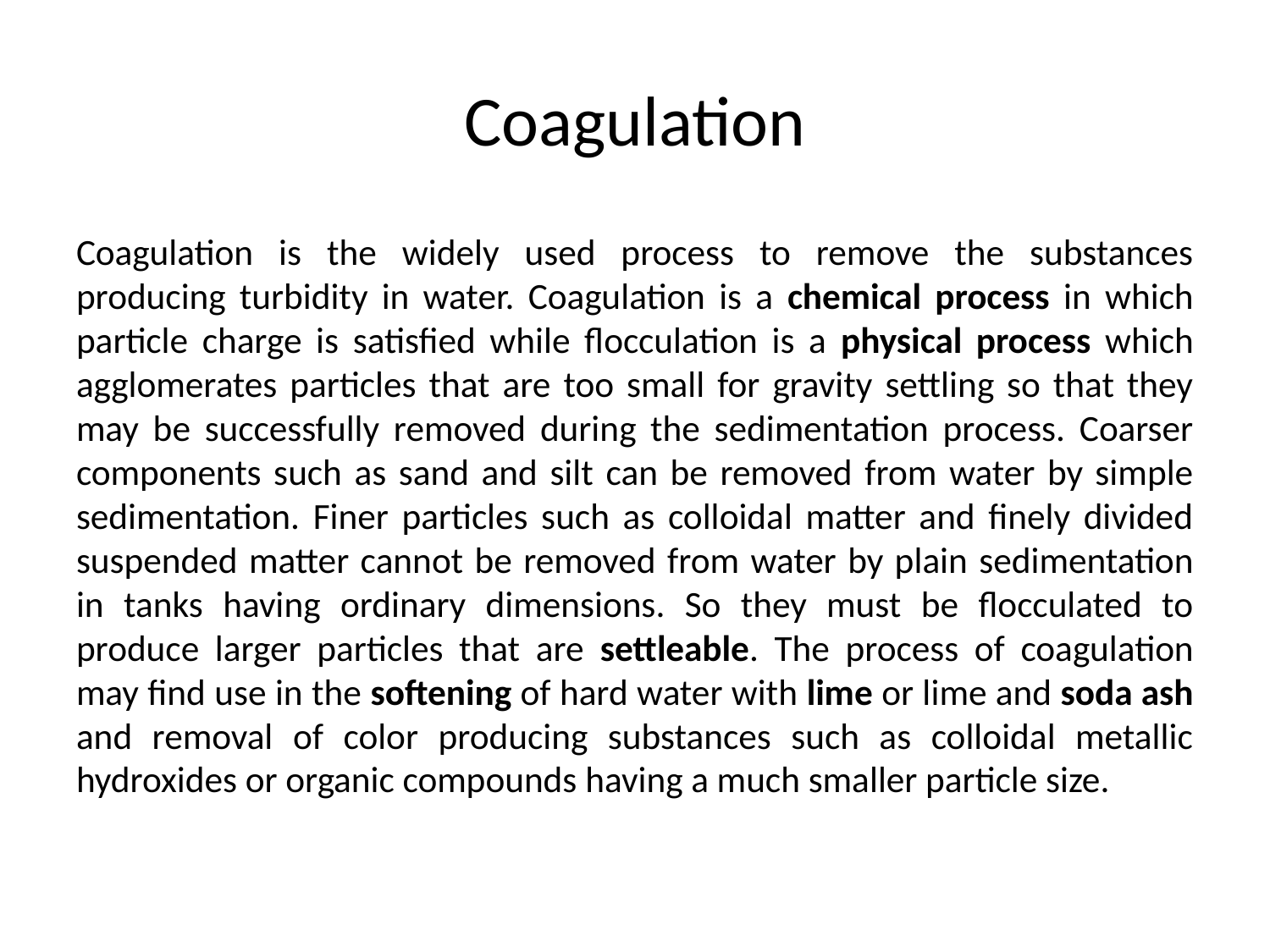

# Coagulation
Coagulation is the widely used process to remove the substances producing turbidity in water. Coagulation is a chemical process in which particle charge is satisfied while flocculation is a physical process which agglomerates particles that are too small for gravity settling so that they may be successfully removed during the sedimentation process. Coarser components such as sand and silt can be removed from water by simple sedimentation. Finer particles such as colloidal matter and finely divided suspended matter cannot be removed from water by plain sedimentation in tanks having ordinary dimensions. So they must be flocculated to produce larger particles that are settleable. The process of coagulation may find use in the softening of hard water with lime or lime and soda ash and removal of color producing substances such as colloidal metallic hydroxides or organic compounds having a much smaller particle size.